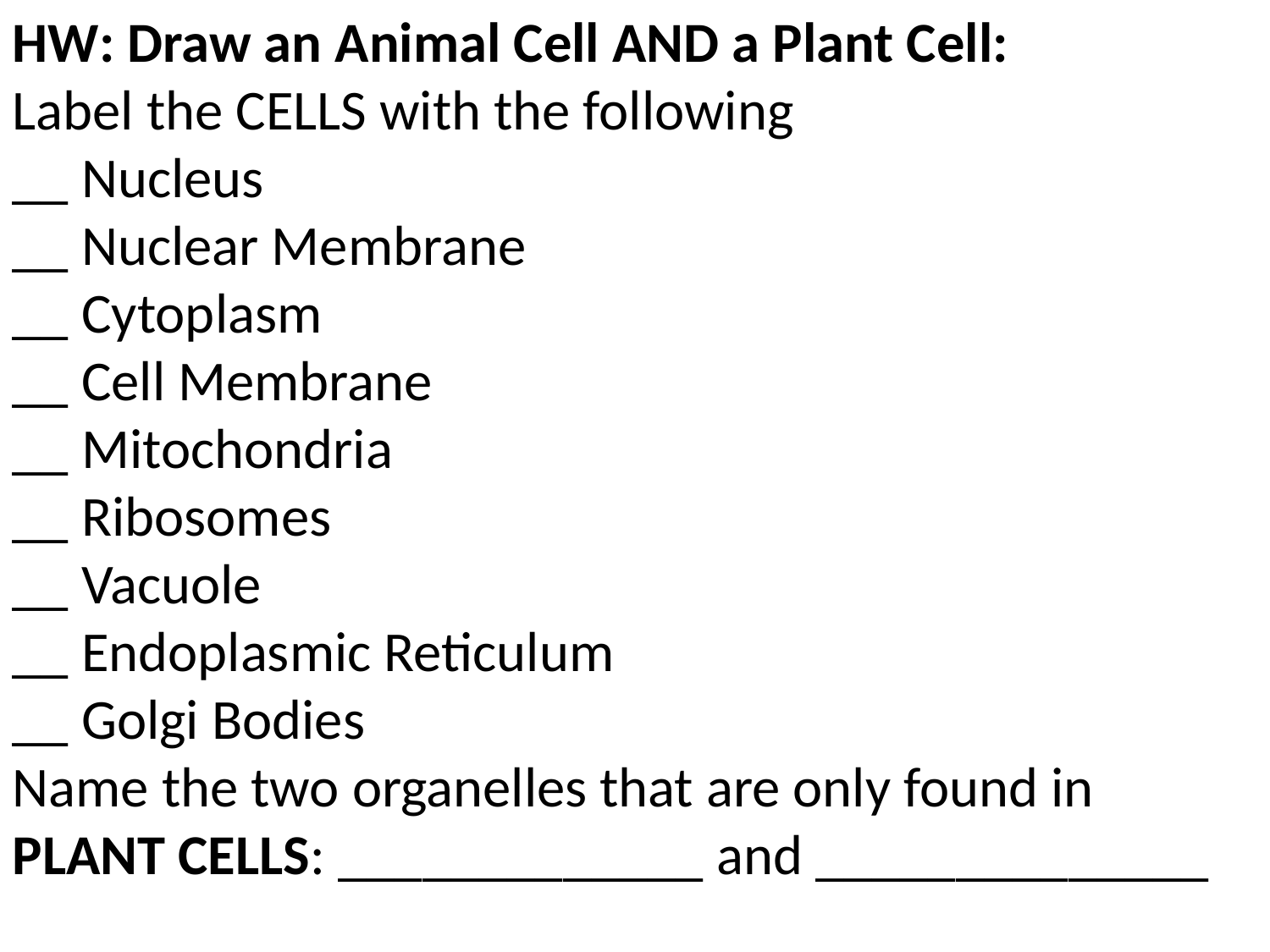

HW: Draw an Animal Cell AND a Plant Cell:
Label the CELLS with the following
__ Nucleus
__ Nuclear Membrane
__ Cytoplasm
__ Cell Membrane
__ Mitochondria
__ Ribosomes
__ Vacuole
__ Endoplasmic Reticulum
__ Golgi Bodies
Name the two organelles that are only found in PLANT CELLS: _____________ and ______________